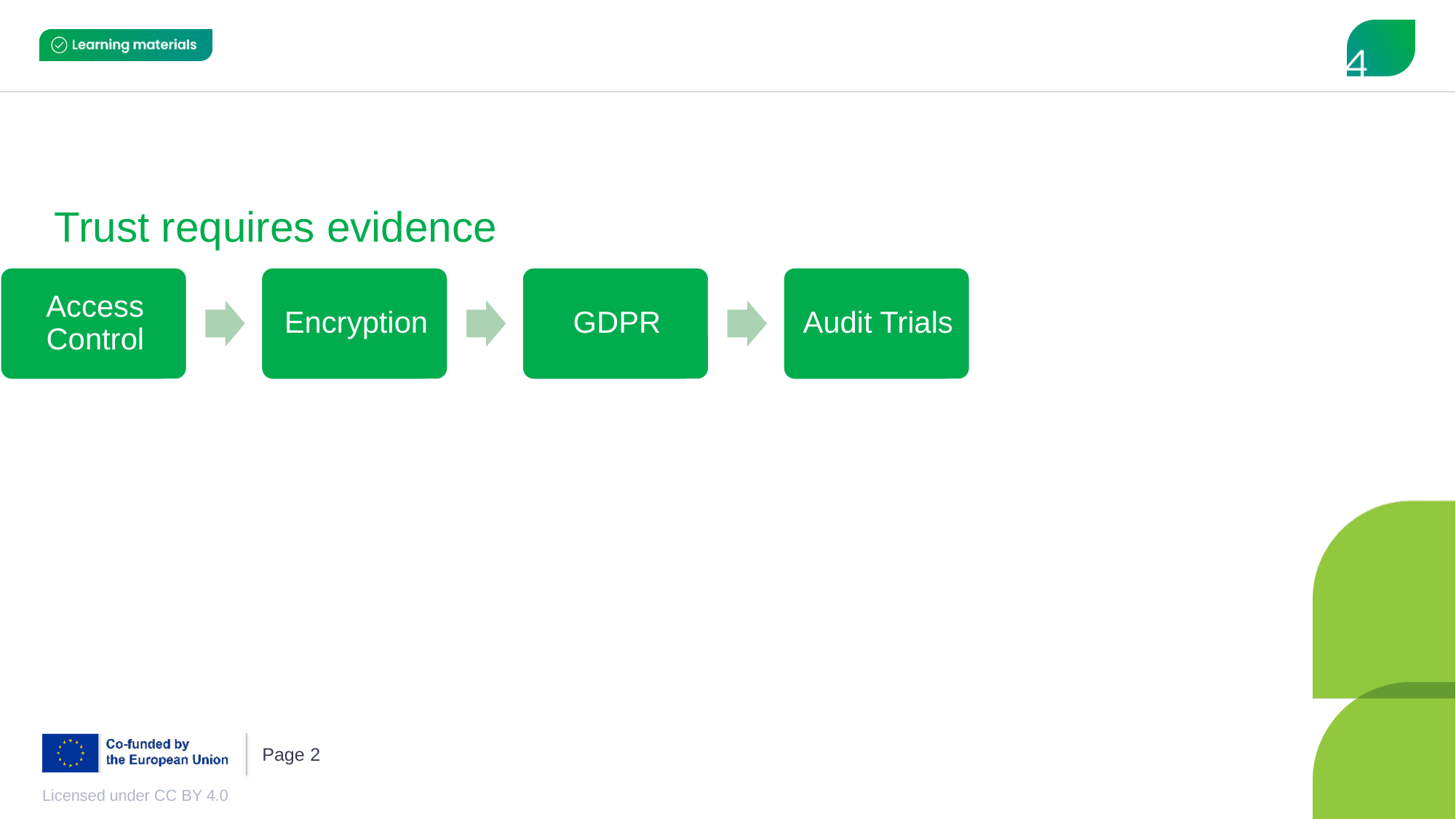

Access Control

Encryption

GDPR

Audit Trials
# Trust requires evidence